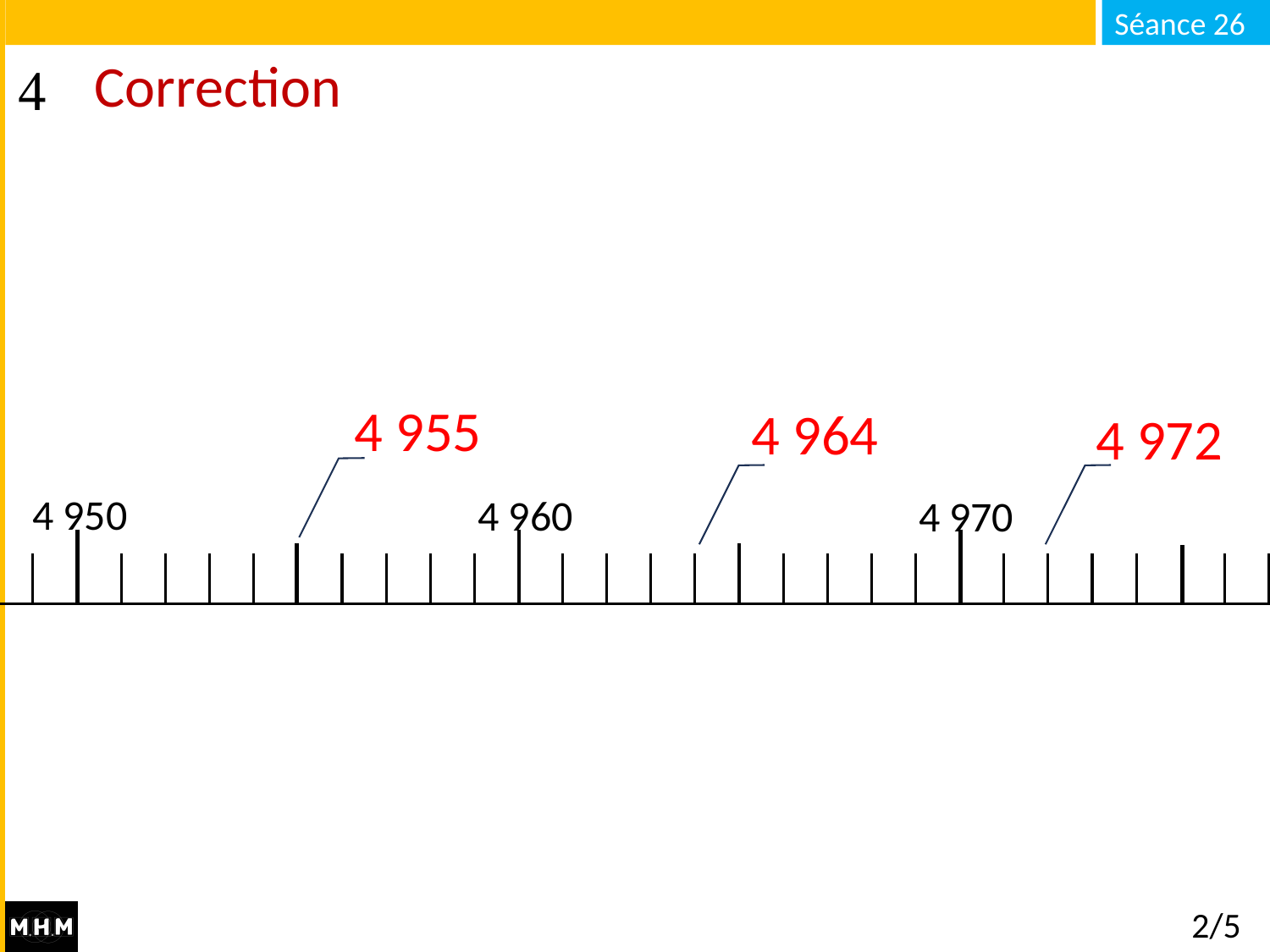

# Correction
4 955
4 964
4 972

4 950
4 960
4 970
2/5